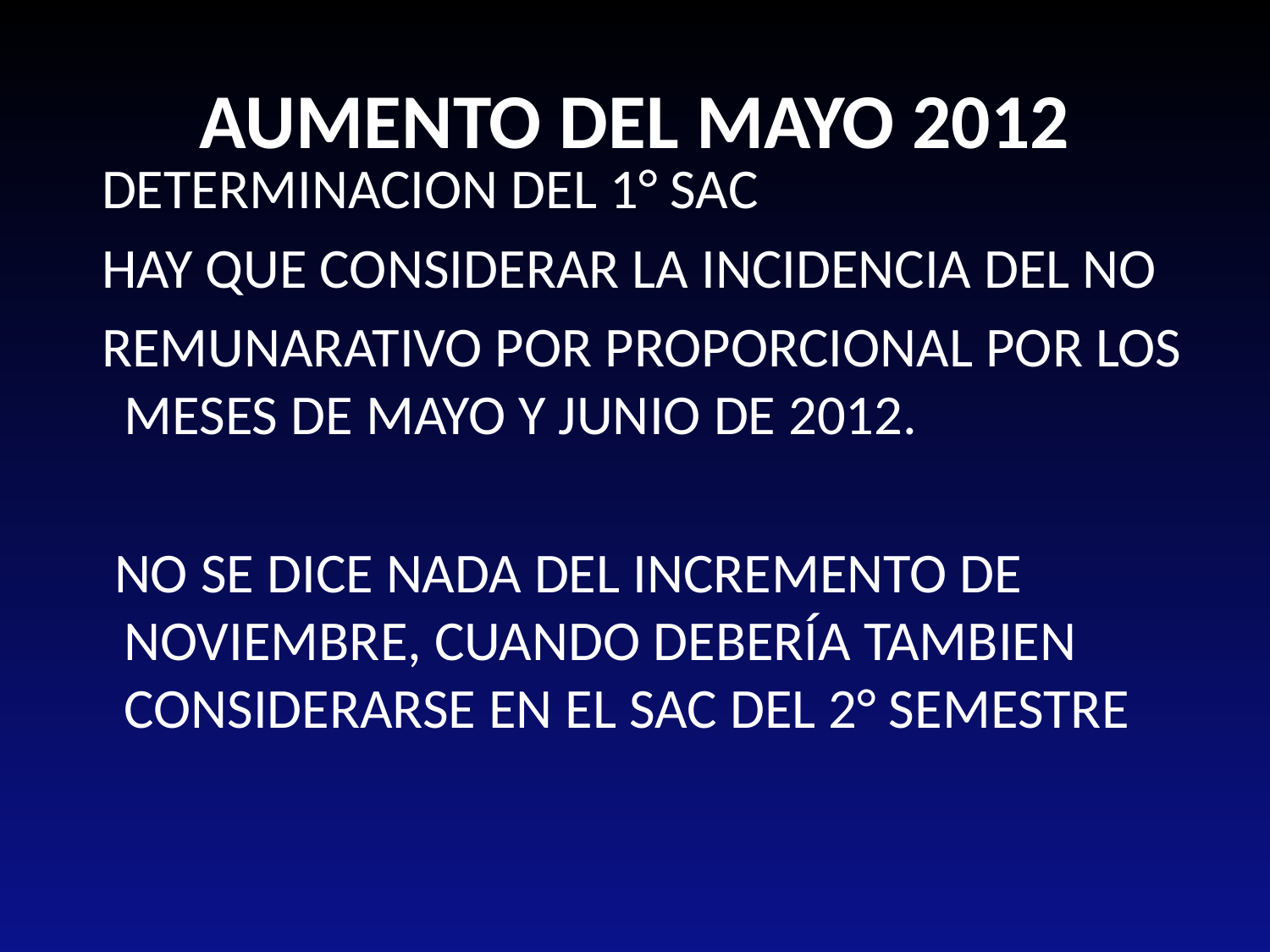

# AUMENTO DEL MAYO 2012
  DETERMINACION DEL 1° SAC
  HAY QUE CONSIDERAR LA INCIDENCIA DEL NO
  REMUNARATIVO POR PROPORCIONAL POR LOS MESES DE MAYO Y JUNIO DE 2012.

   NO SE DICE NADA DEL INCREMENTO DE NOVIEMBRE, CUANDO DEBERÍA TAMBIEN CONSIDERARSE EN EL SAC DEL 2° SEMESTRE